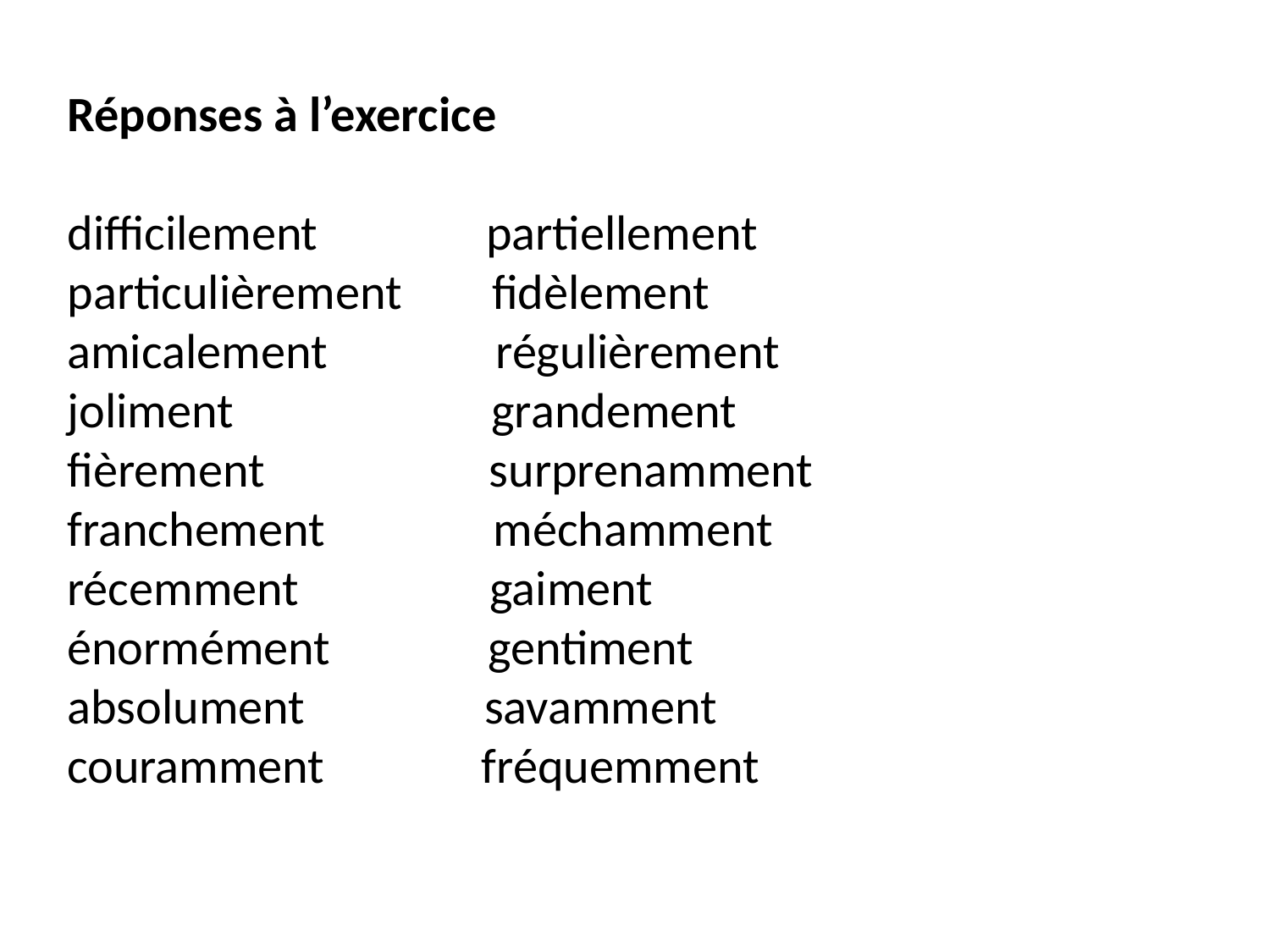

Réponses à l’exercice

difficilement               partiellement
particulièrement        fidèlement
amicalement               régulièrement
joliment                       grandement
fièrement                    surprenamment
franchement               méchamment
récemment                 gaiment
énormément              gentiment
absolument                savamment
couramment              fréquemment